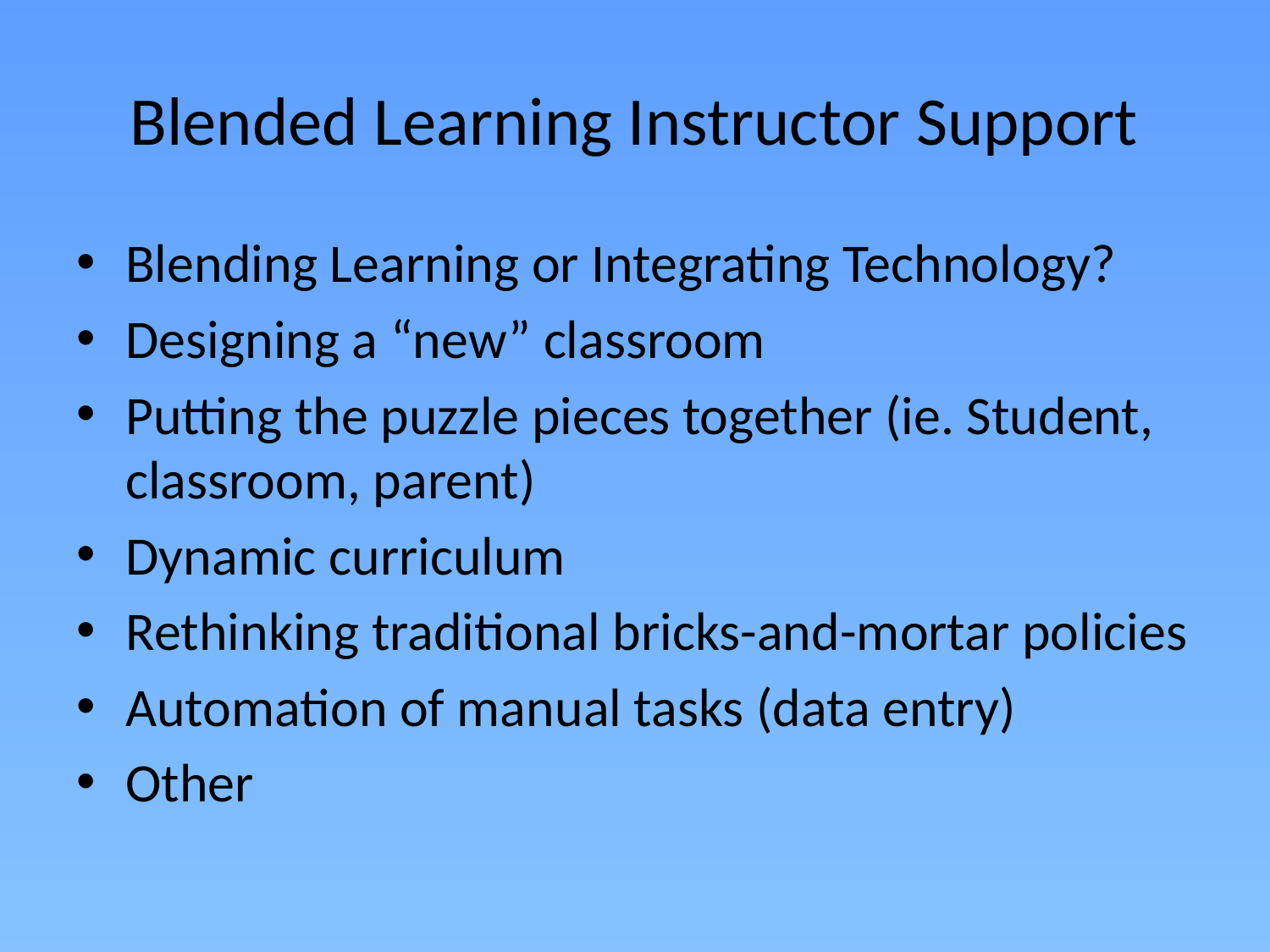

# Blended Learning Instructor Support
Blending Learning or Integrating Technology?
Designing a “new” classroom
Putting the puzzle pieces together (ie. Student, classroom, parent)
Dynamic curriculum
Rethinking traditional bricks-and-mortar policies
Automation of manual tasks (data entry)
Other